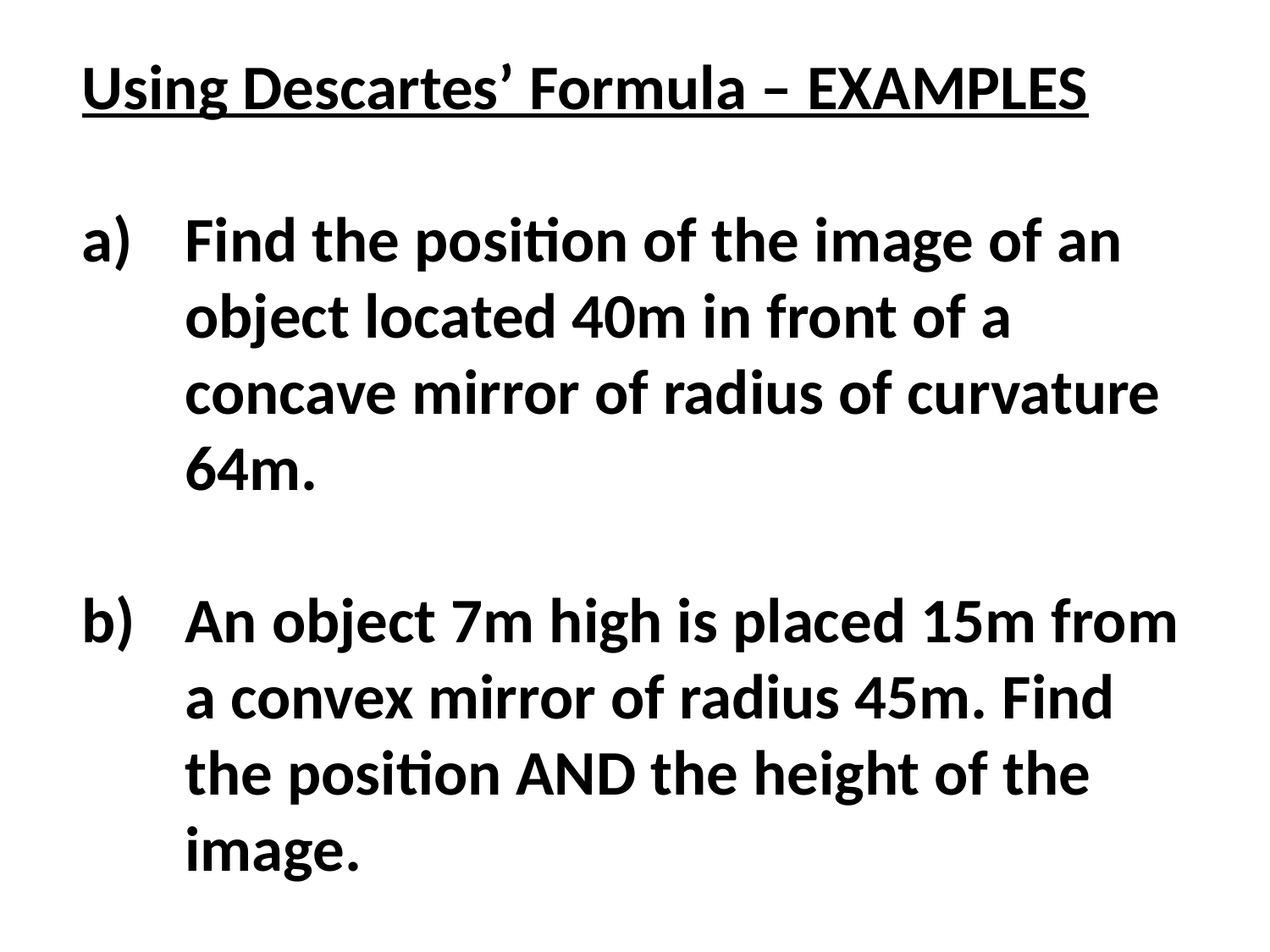

Using Descartes’ Formula – EXAMPLES

Find the position of the image of an object located 40m in front of a concave mirror of radius of curvature 64m.

An object 7m high is placed 15m from a convex mirror of radius 45m. Find the position AND the height of the image.